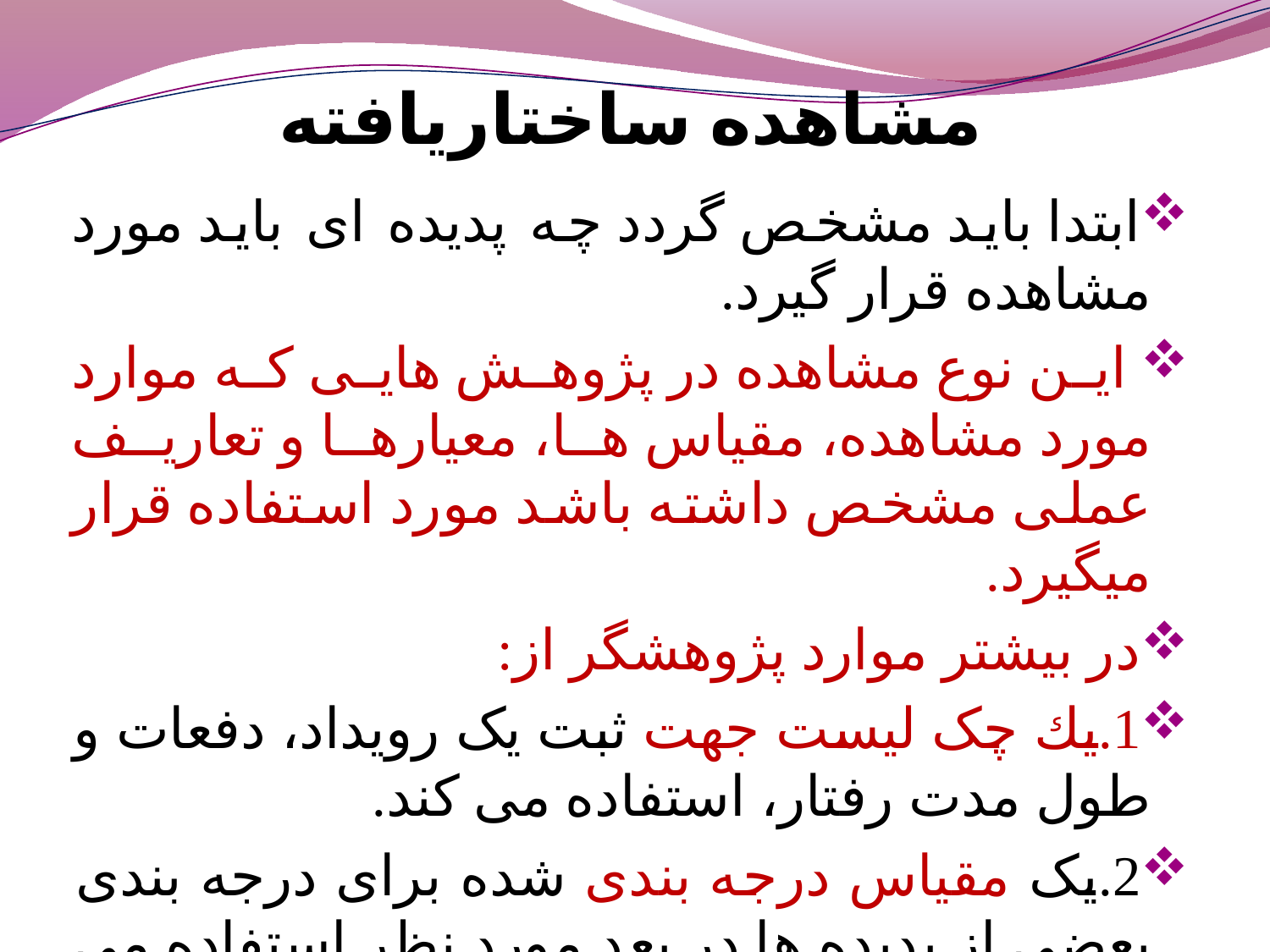

# مشاهده ساختاریافته
ابتدا بايد مشخص گردد چه پدیده ای باید مورد مشاهده قرار گيرد.
 اين نوع مشاهده در پژوهش هايی كه موارد مورد مشاهده، مقياس ها، معيارها و تعاريف عملی مشخص داشته باشد مورد استفاده قرار می‏گيرد.
در بيشتر موارد پژوهشگر از:
1.يك چک ليست جهت ثبت یک رویداد، دفعات و طول مدت رفتار، استفاده می کند.
2.یک مقیاس درجه بندی شده برای درجه بندی بعضی از پدیده ها در بعد مورد نظر استفاده می کند